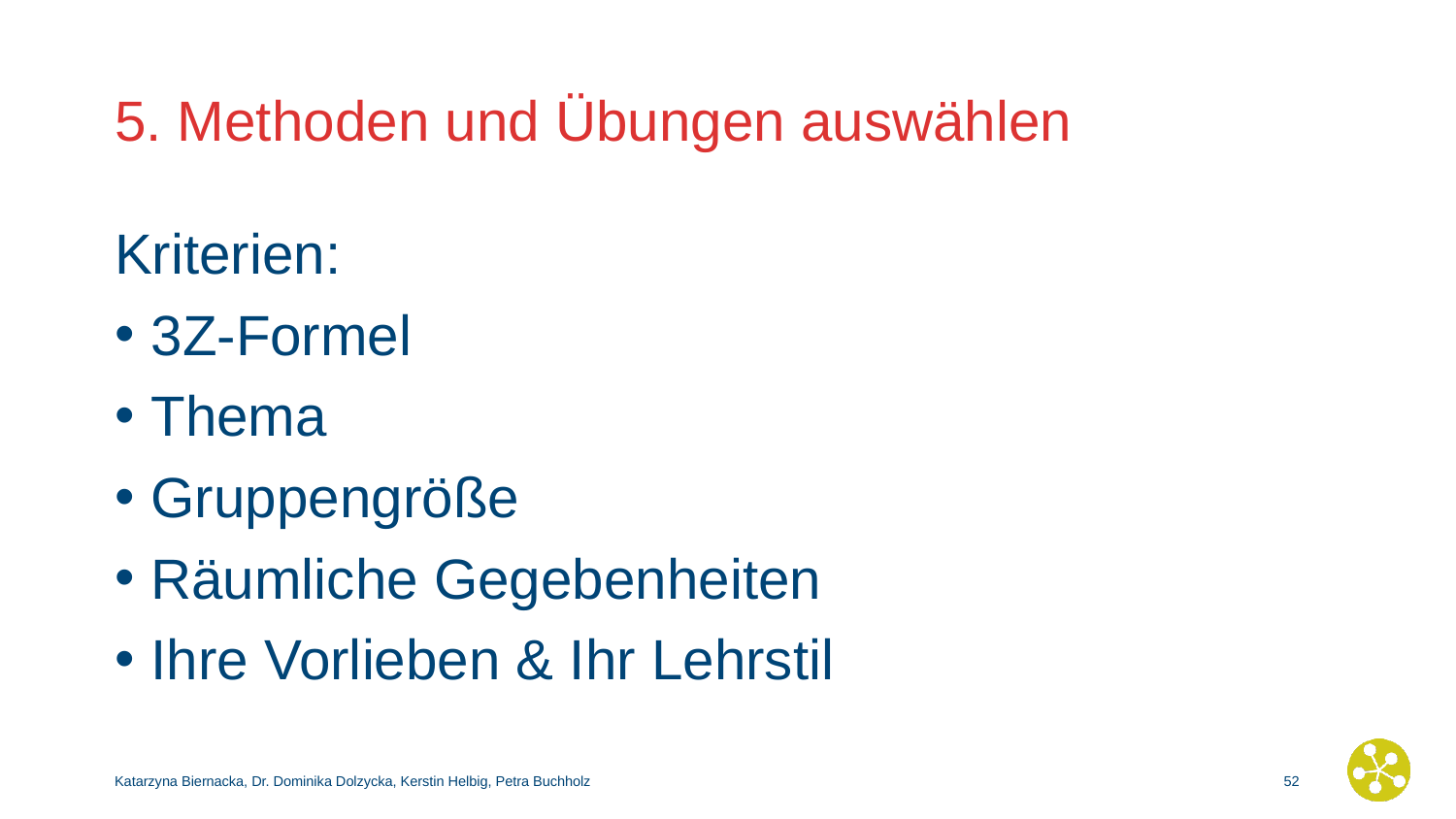

# 5. Methoden und Übungen auswählen
Kriterien:
3Z-Formel
Thema
Gruppengröße
Räumliche Gegebenheiten
Ihre Vorlieben & Ihr Lehrstil
Katarzyna Biernacka, Dr. Dominika Dolzycka, Kerstin Helbig, Petra Buchholz
52